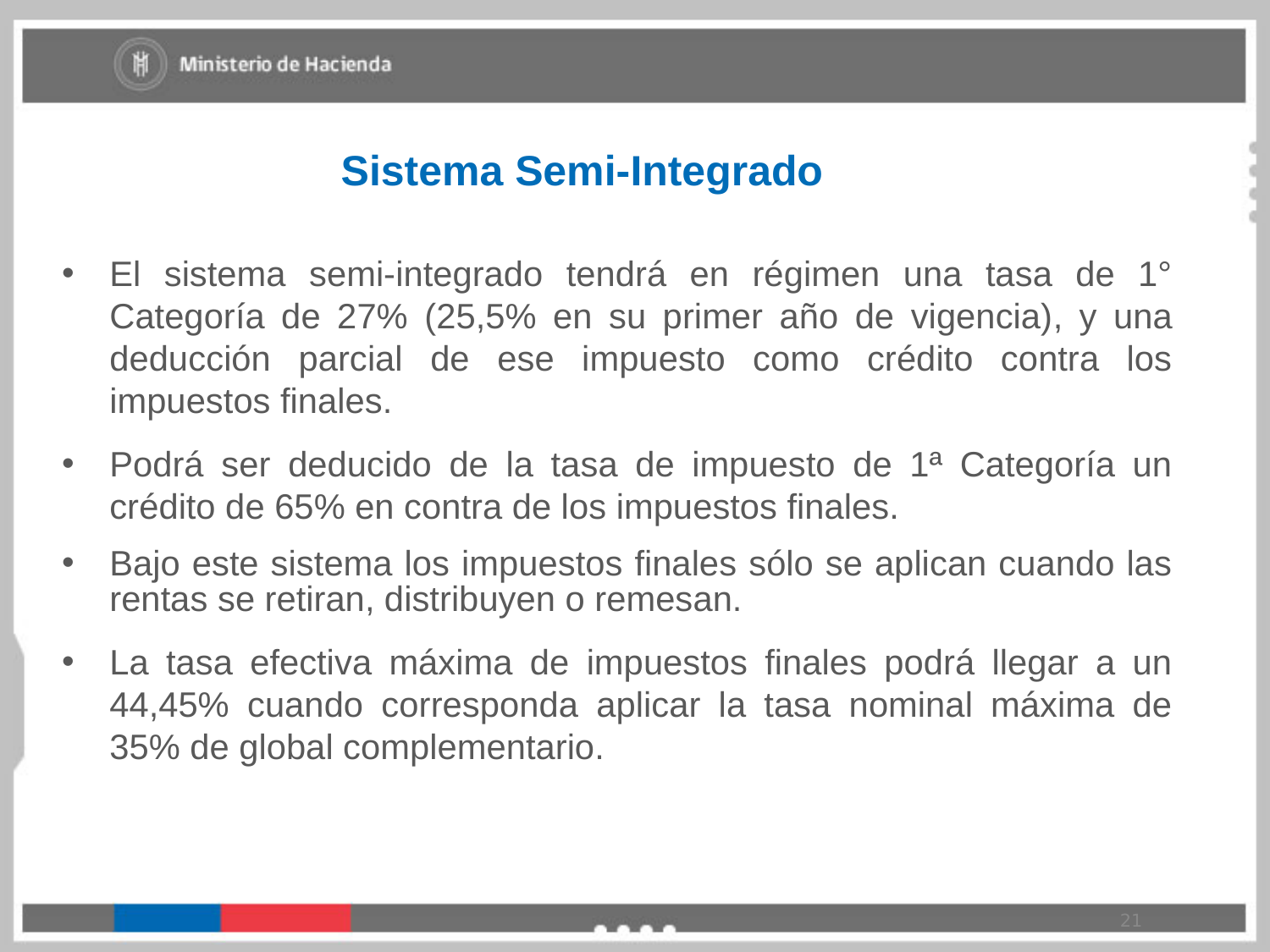

# Sistema Semi-Integrado
El sistema semi-integrado tendrá en régimen una tasa de 1° Categoría de 27% (25,5% en su primer año de vigencia), y una deducción parcial de ese impuesto como crédito contra los impuestos finales.
Podrá ser deducido de la tasa de impuesto de 1ª Categoría un crédito de 65% en contra de los impuestos finales.
Bajo este sistema los impuestos finales sólo se aplican cuando las rentas se retiran, distribuyen o remesan.
La tasa efectiva máxima de impuestos finales podrá llegar a un 44,45% cuando corresponda aplicar la tasa nominal máxima de 35% de global complementario.
21